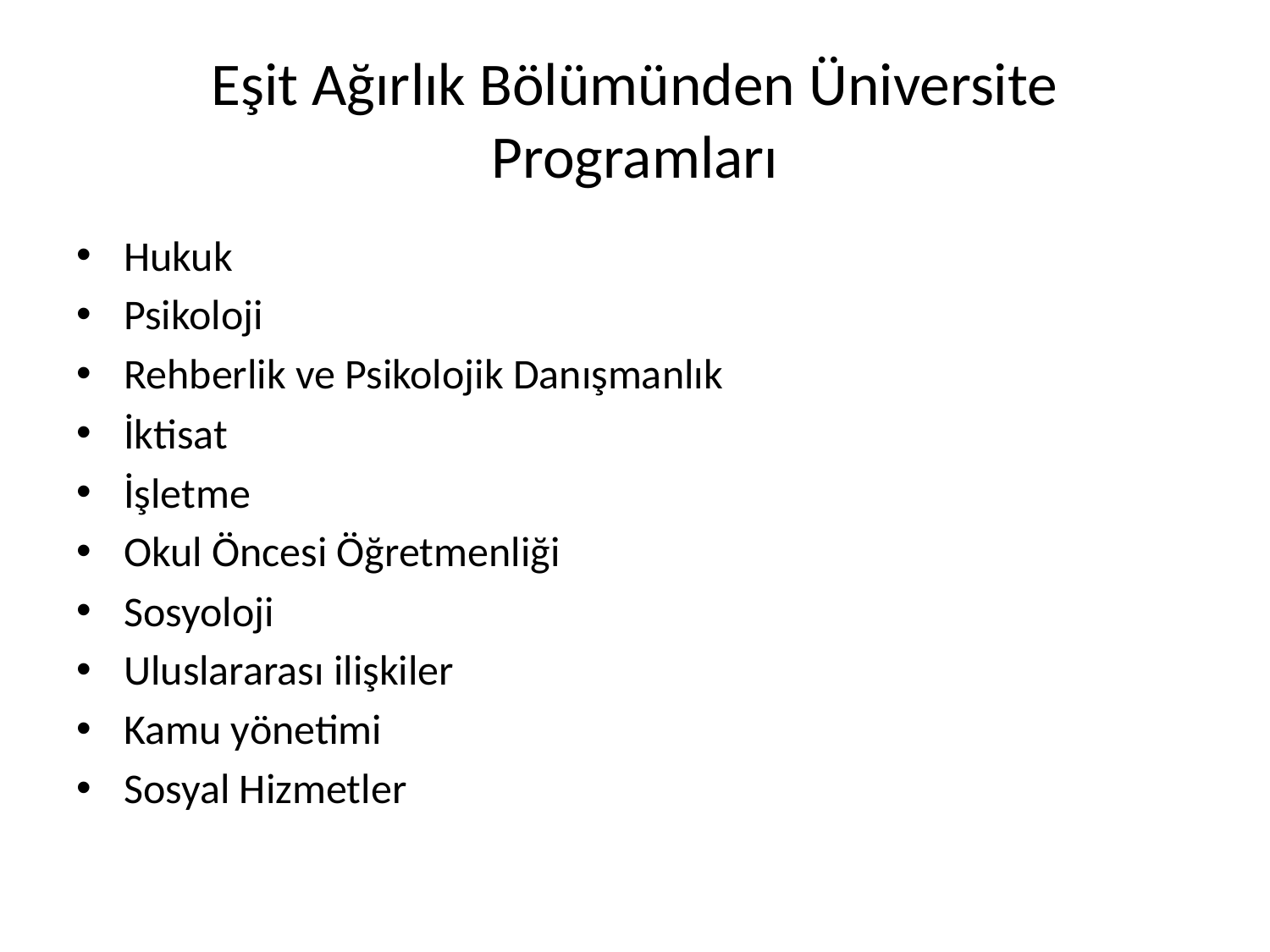

# Eşit Ağırlık Bölümünden Üniversite Programları
Hukuk
Psikoloji
Rehberlik ve Psikolojik Danışmanlık
İktisat
İşletme
Okul Öncesi Öğretmenliği
Sosyoloji
Uluslararası ilişkiler
Kamu yönetimi
Sosyal Hizmetler